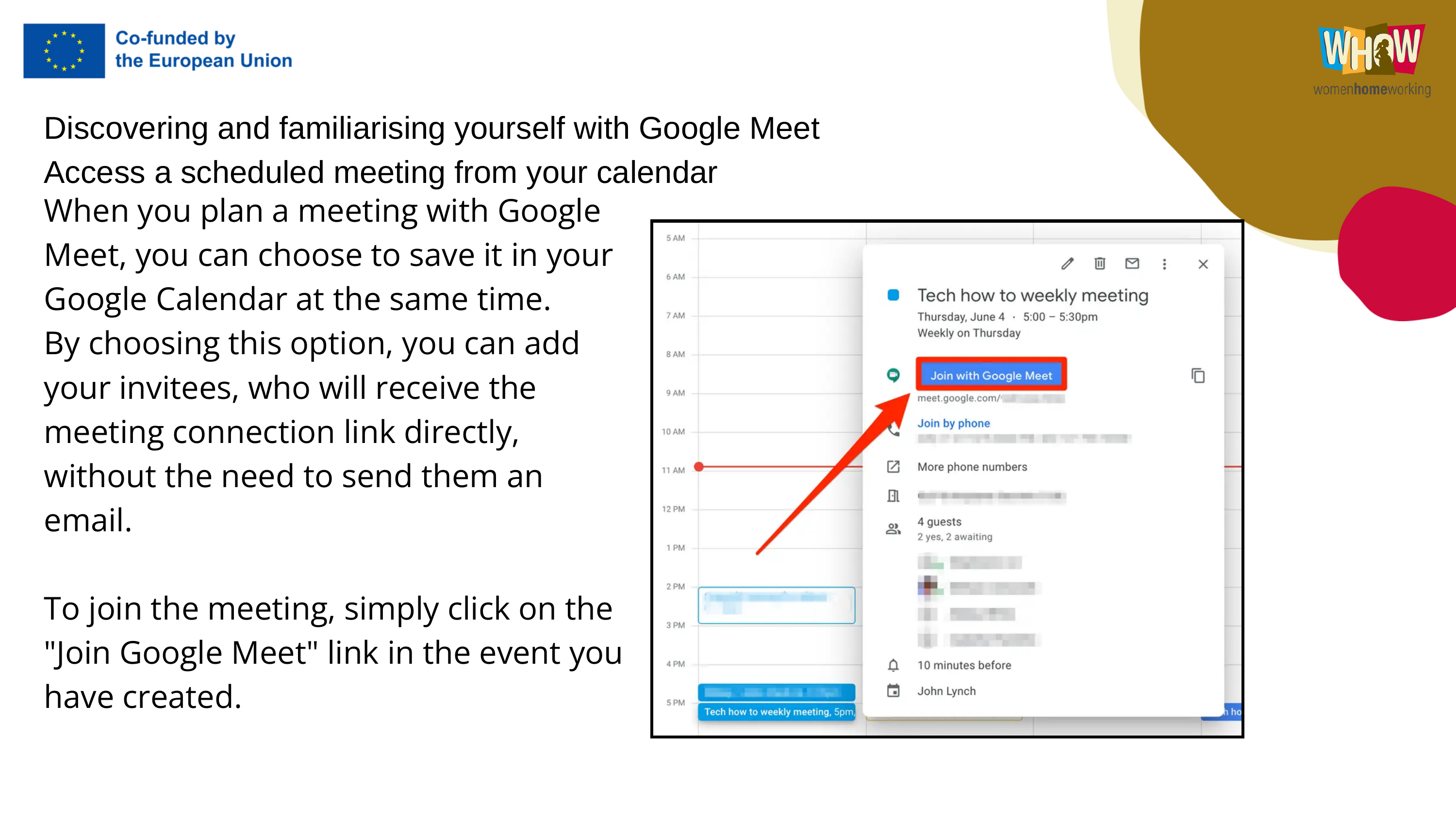

Discovering and familiarising yourself with Google Meet
Access a scheduled meeting from your calendar
When you plan a meeting with Google Meet, you can choose to save it in your Google Calendar at the same time.
By choosing this option, you can add your invitees, who will receive the meeting connection link directly, without the need to send them an email.

To join the meeting, simply click on the "Join Google Meet" link in the event you have created.